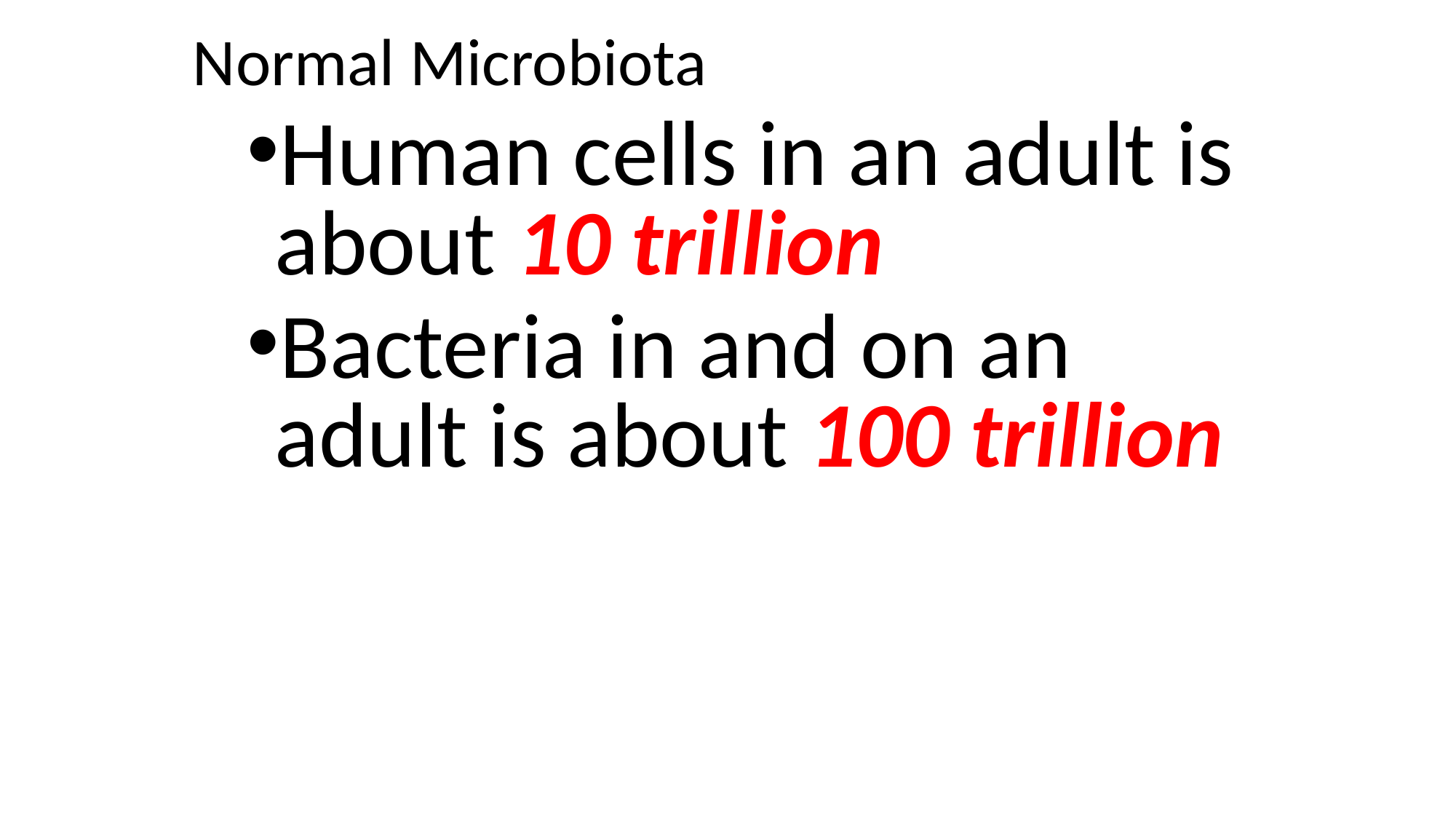

Normal Microbiota
Human cells in an adult is about 10 trillion
Bacteria in and on an adult is about 100 trillion